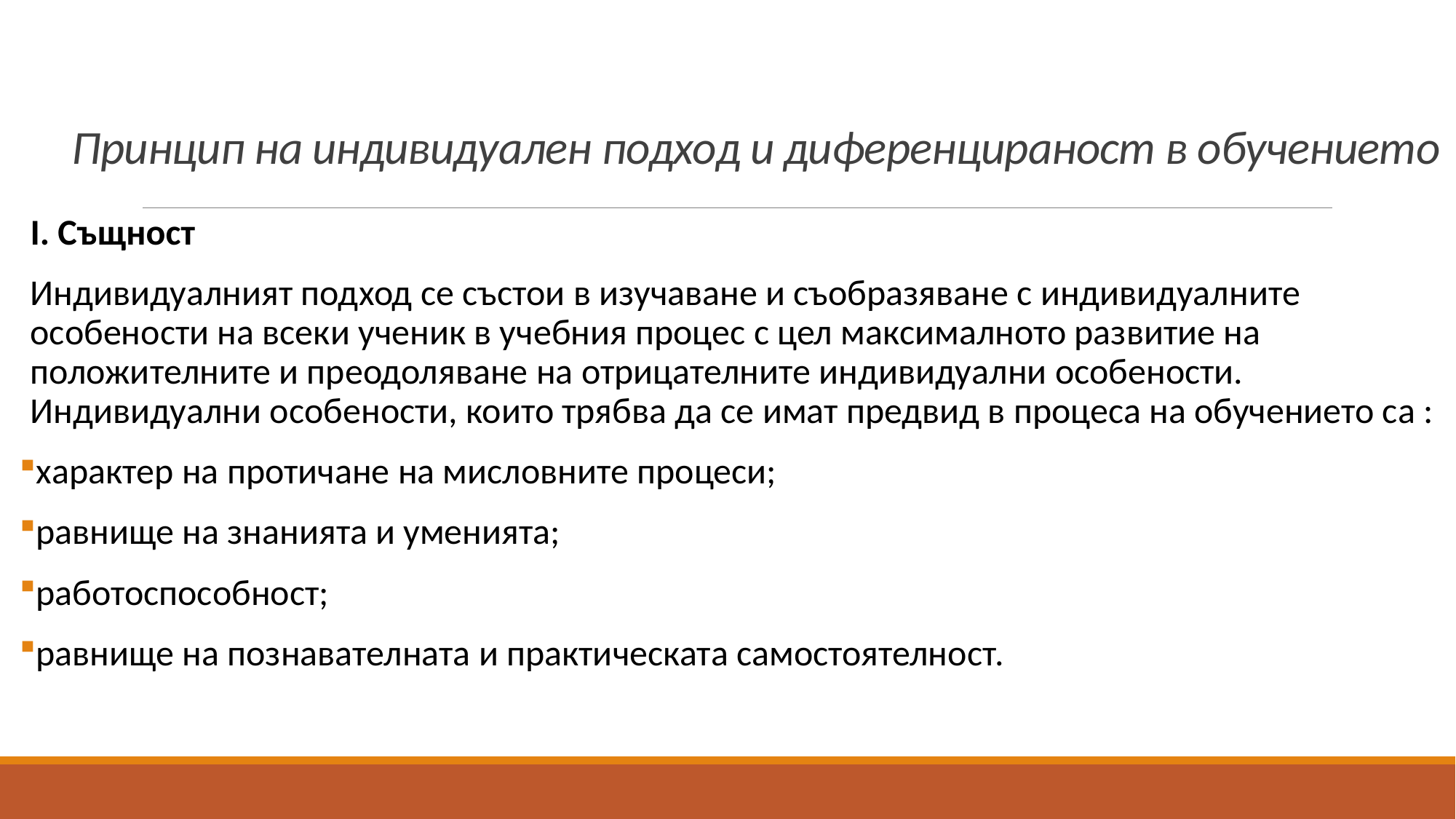

# Принцип на индивидуален подход и диференцираност в обучението
I. Същност
Индивидуалният подход се състои в изучаване и съобразяване с индивидуалните особености на всеки ученик в учебния процес с цел максималното развитие на положителните и преодоляване на отрицателните индивидуални особености. Индивидуални особености, които трябва да се имат предвид в процеса на обучението са :
характер на протичане на мисловните процеси;
равнище на знанията и уменията;
работоспособност;
равнище на познавателната и практическата самостоятелност.